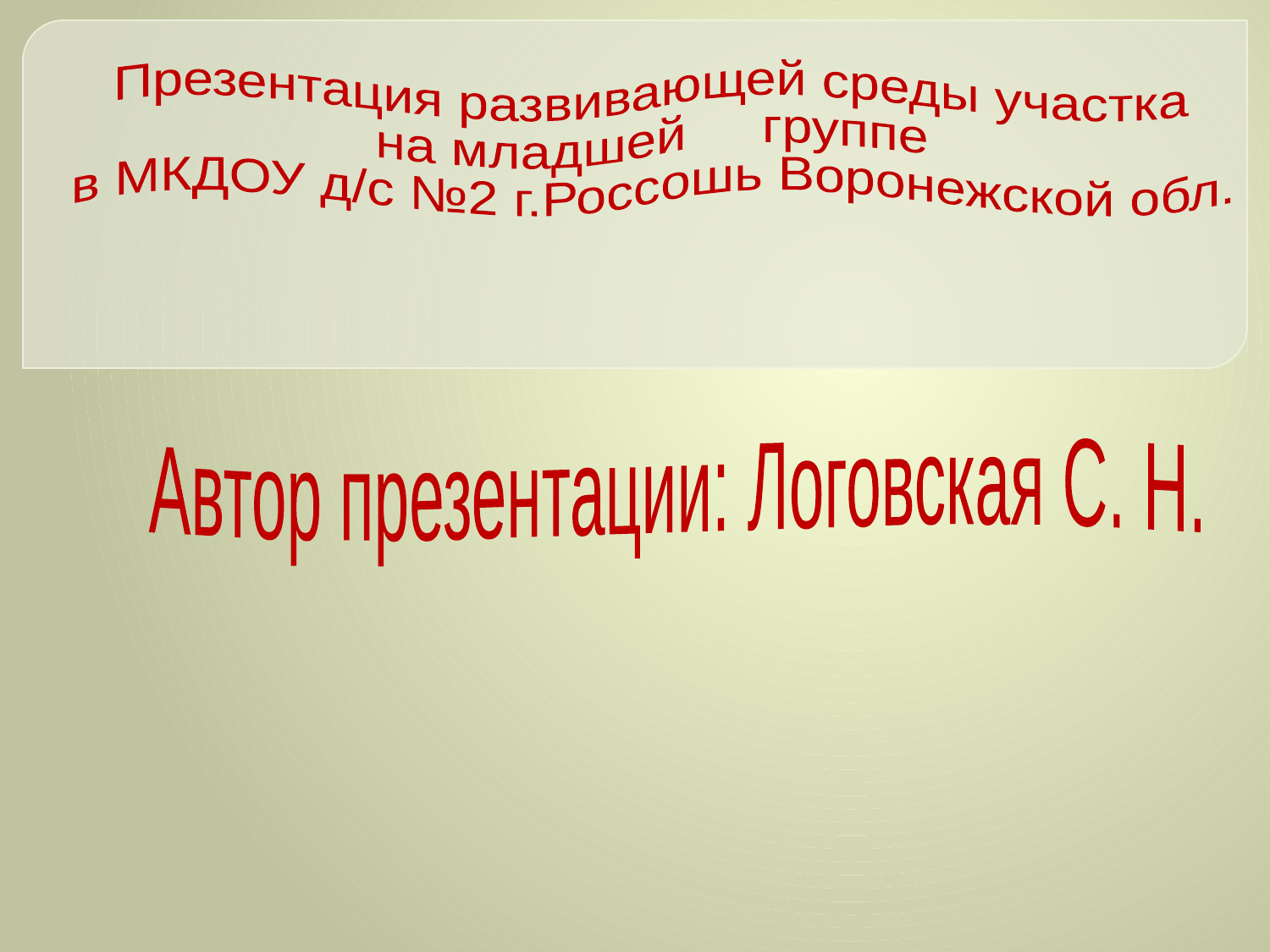

Презентация развивающей среды участка
на младшей     группе
в МКДОУ д/с №2 г.Россошь Воронежской обл.
Автор презентации: Логовская С. Н.